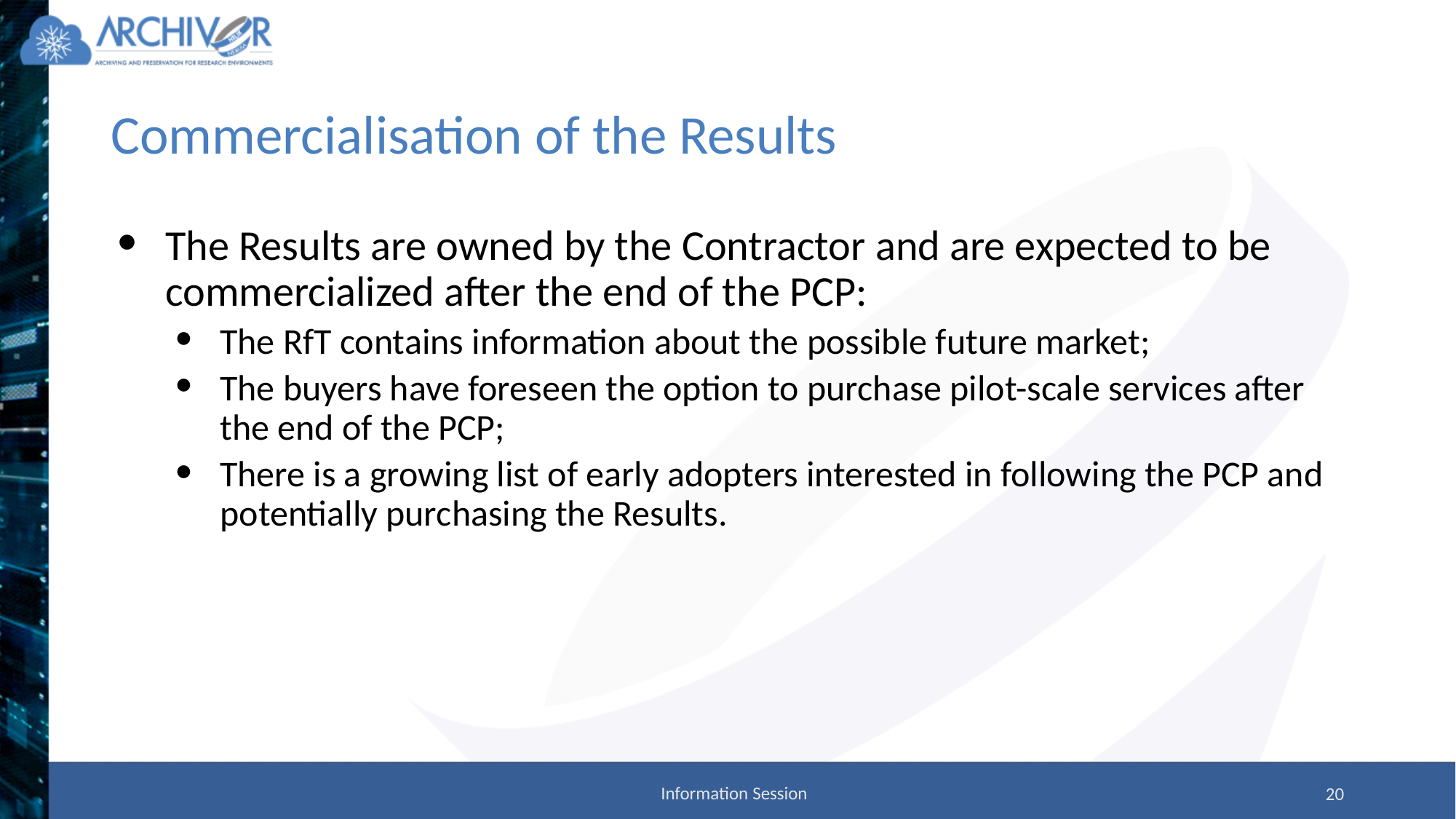

# Commercialisation of the Results
The Results are owned by the Contractor and are expected to be commercialized after the end of the PCP:
The RfT contains information about the possible future market;
The buyers have foreseen the option to purchase pilot-scale services after the end of the PCP;
There is a growing list of early adopters interested in following the PCP and potentially purchasing the Results.
Information Session
20